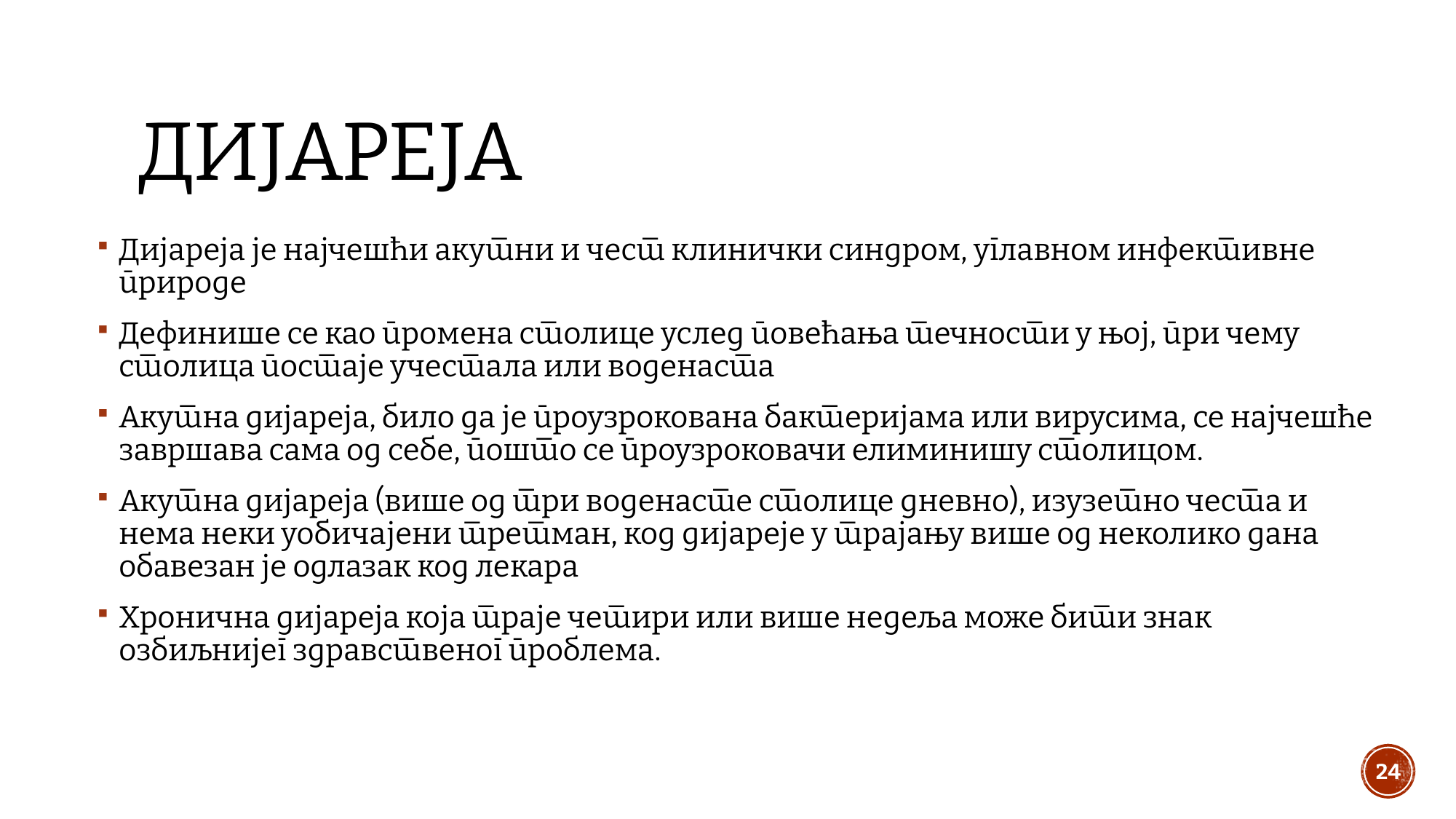

# Дијареја
Дијареја је најчешћи акутни и чест клинички синдром, углавном инфективне природе
Дефинише се као промена столице услед повећања течности у њој, при чему столица постаје учестала или воденаста
Акутна дијареја, било да је проузрокована бактеријама или вирусима, се најчешће завршава сама од себе, пошто се проузроковачи елиминишу столицом.
Акутна дијареја (више од три воденасте столице дневно), изузетно честа и нема неки уобичајени третман, код дијареје у трајању више од неколико дана обавезан је одлазак код лекара
Хронична дијареја која траје четири или више недеља може бити знак озбиљнијег здравственог проблема.
24